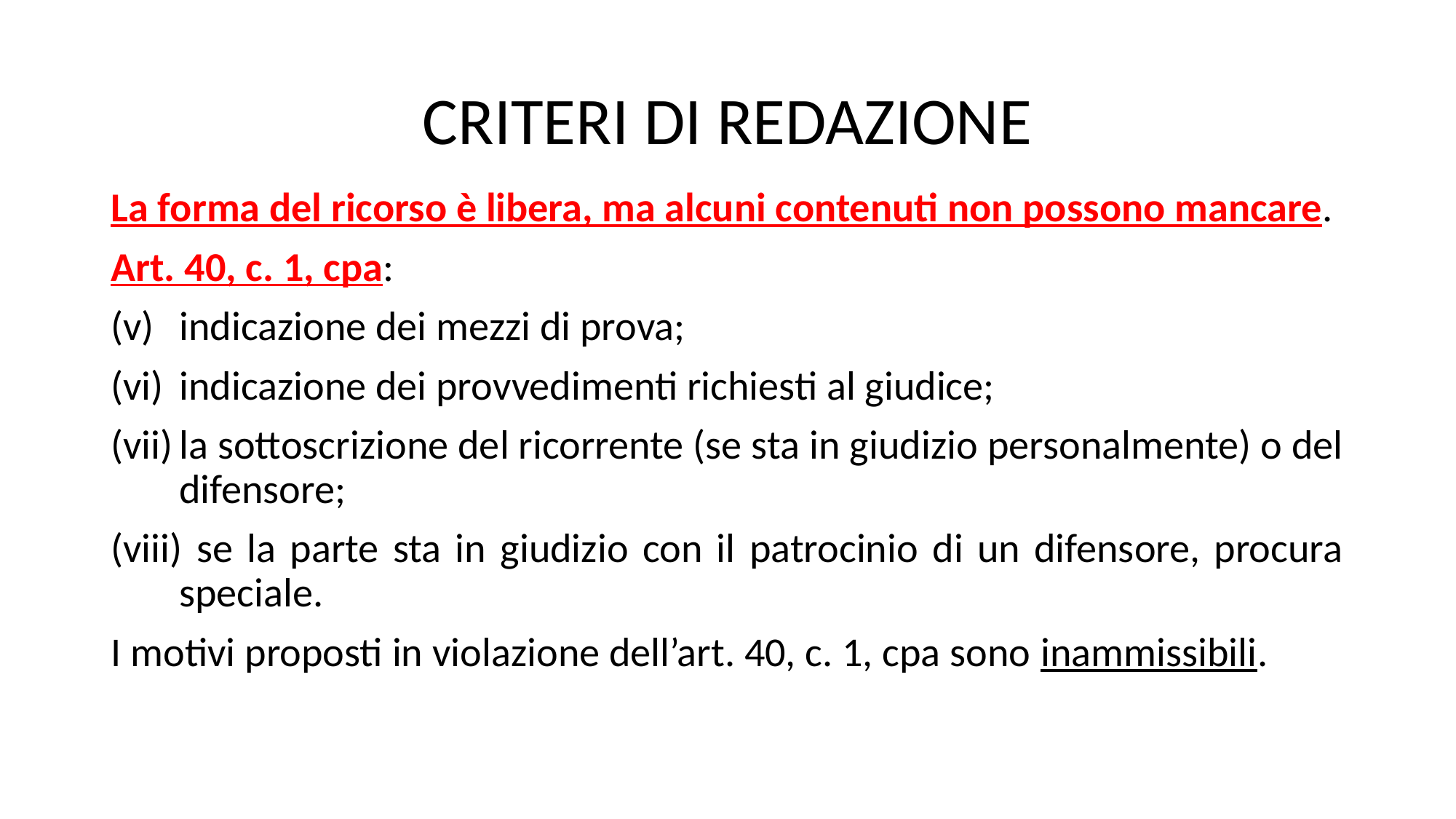

# CRITERI DI REDAZIONE
La forma del ricorso è libera, ma alcuni contenuti non possono mancare.
Art. 40, c. 1, cpa:
indicazione dei mezzi di prova;
indicazione dei provvedimenti richiesti al giudice;
la sottoscrizione del ricorrente (se sta in giudizio personalmente) o del difensore;
 se la parte sta in giudizio con il patrocinio di un difensore, procura speciale.
I motivi proposti in violazione dell’art. 40, c. 1, cpa sono inammissibili.